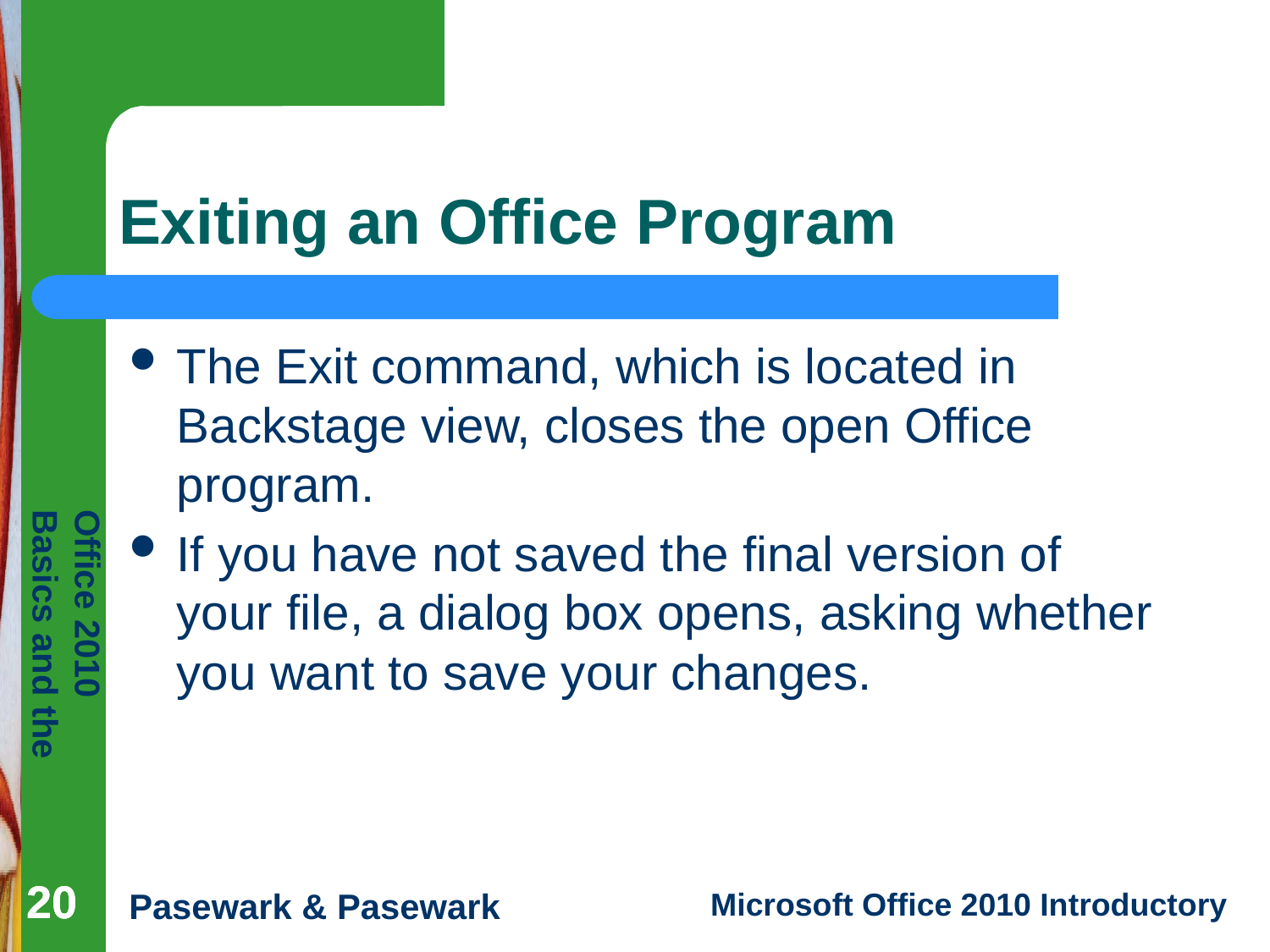

# Exiting an Office Program
The Exit command, which is located in Backstage view, closes the open Office program.
If you have not saved the final version of your file, a dialog box opens, asking whether you want to save your changes.
20
20
20